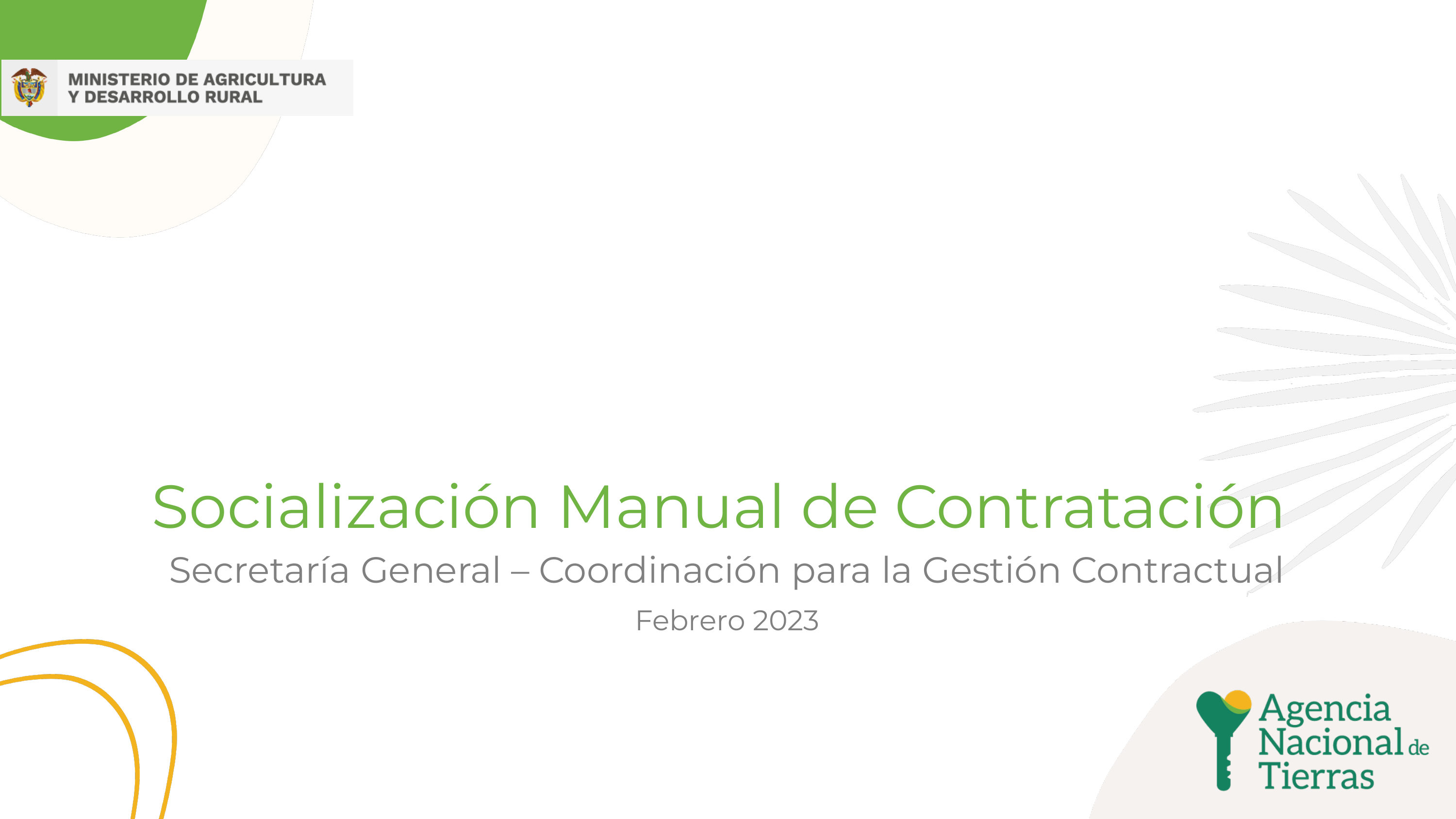

# Socialización Manual de Contratación
Secretaría General – Coordinación para la Gestión Contractual
Febrero 2023